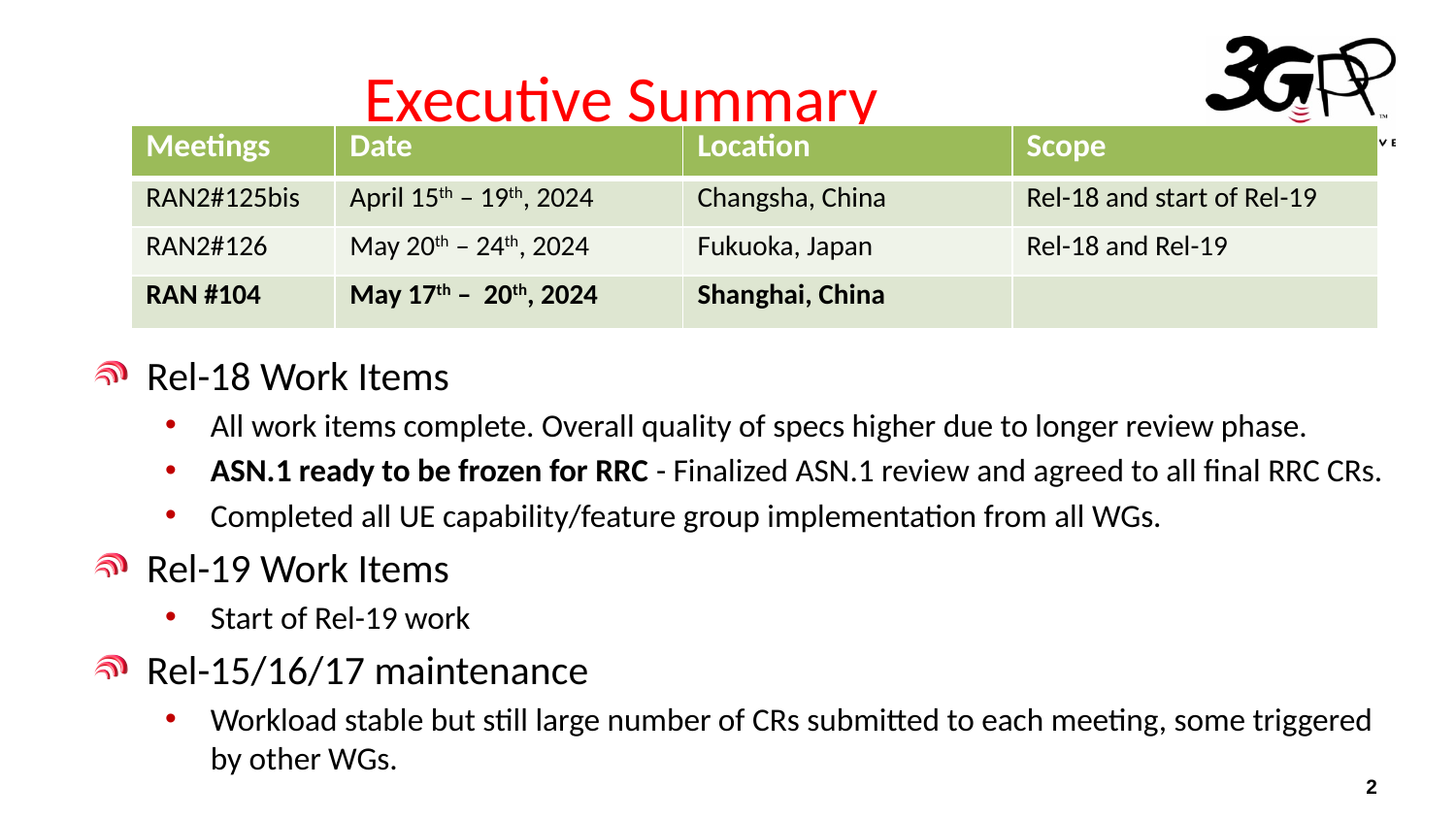

# Executive Summary
| Meetings | Date | Location | Scope |
| --- | --- | --- | --- |
| RAN2#125bis | April 15th – 19th, 2024 | Changsha, China | Rel-18 and start of Rel-19 |
| RAN2#126 | May 20th – 24th, 2024 | Fukuoka, Japan | Rel-18 and Rel-19 |
| RAN #104 | May 17th – 20th, 2024 | Shanghai, China |  |
Rel-18 Work Items
All work items complete. Overall quality of specs higher due to longer review phase.
ASN.1 ready to be frozen for RRC - Finalized ASN.1 review and agreed to all final RRC CRs.
Completed all UE capability/feature group implementation from all WGs.
Rel-19 Work Items
Start of Rel-19 work
Rel-15/16/17 maintenance
Workload stable but still large number of CRs submitted to each meeting, some triggered by other WGs.